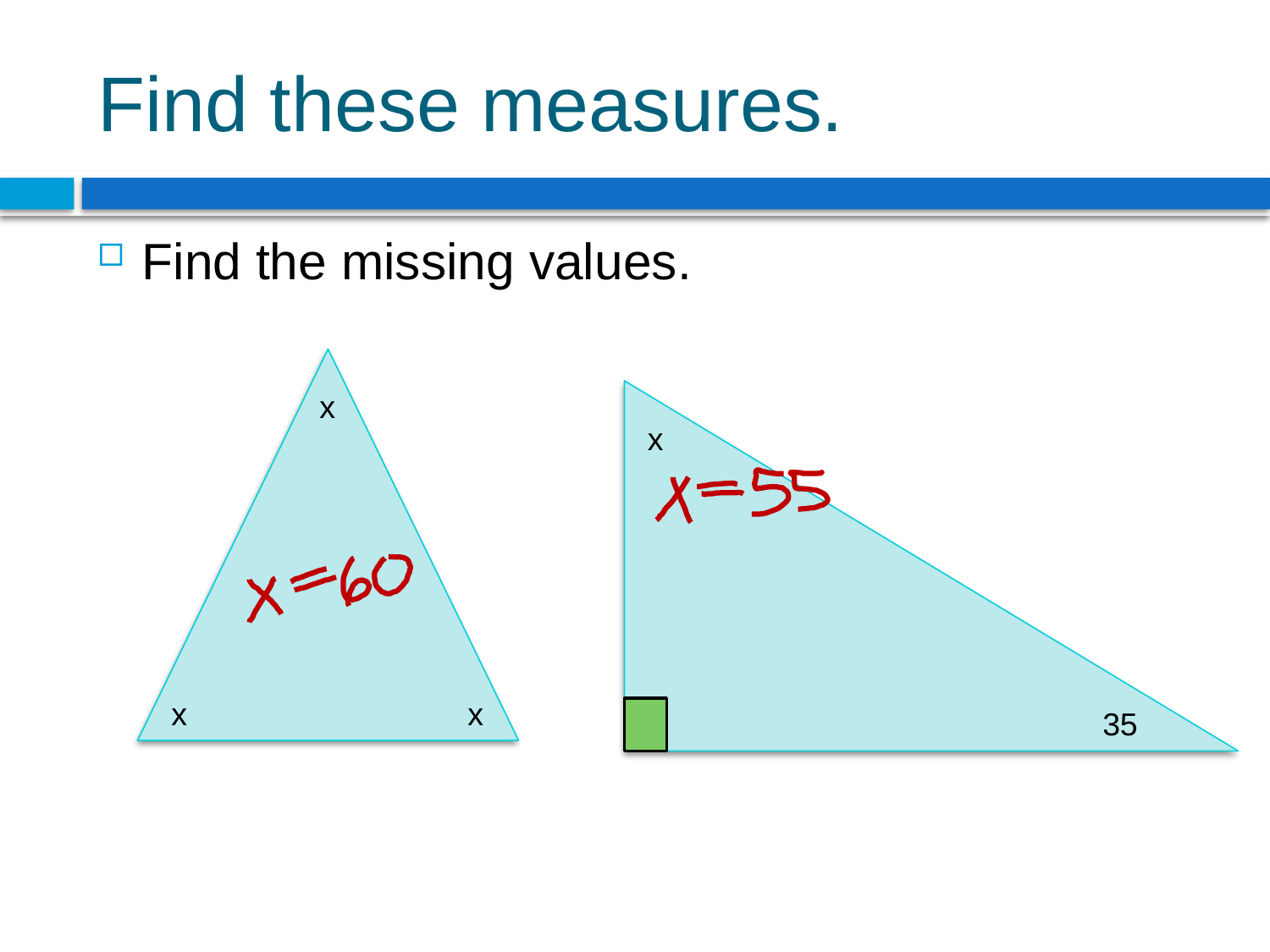

# Find these measures.
Find the missing values.

x

x

x
x

35